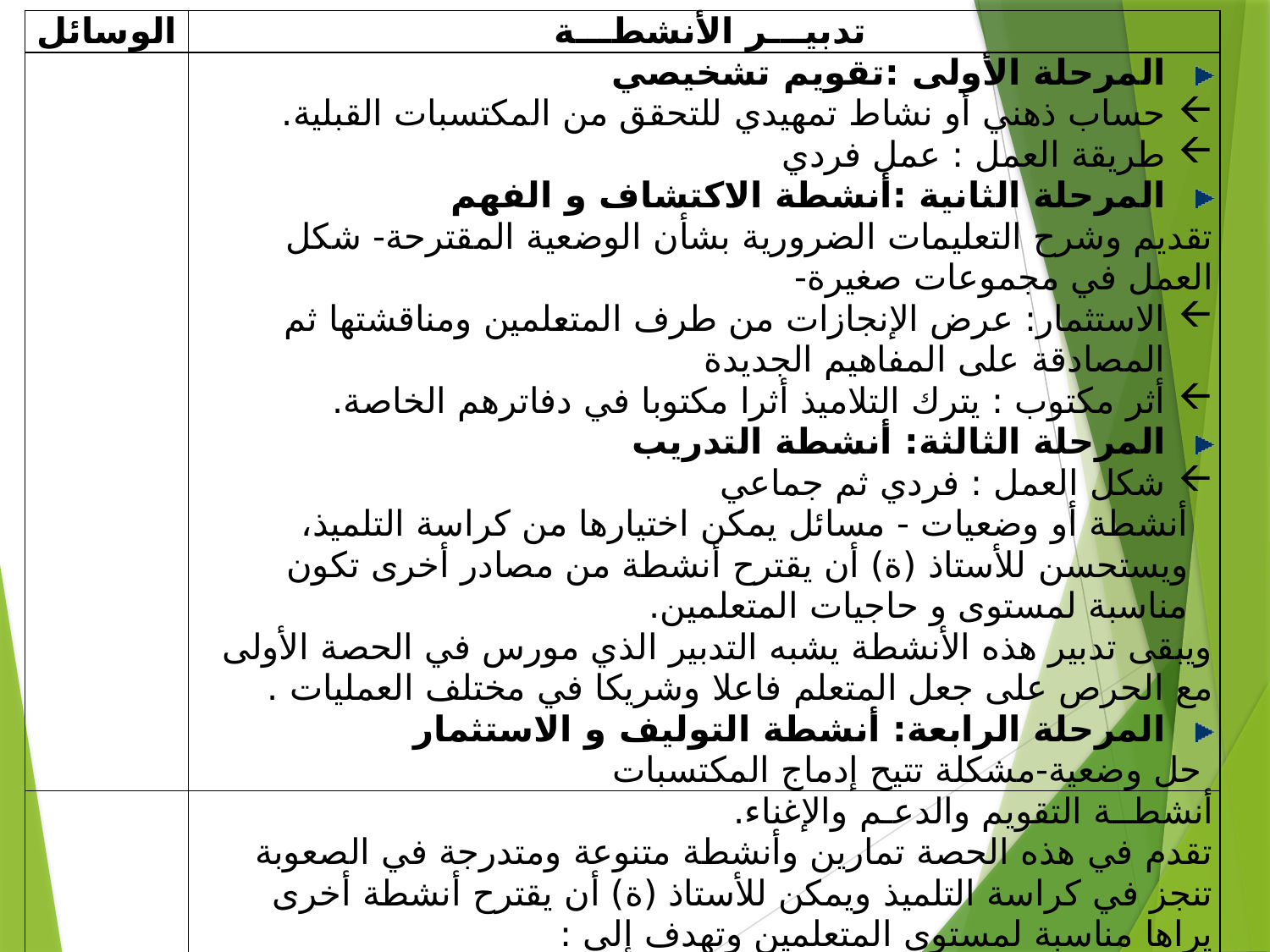

| الوسائل | تدبيـــر الأنشطـــة |
| --- | --- |
|  | المرحلة الأولى :تقويم تشخيصي حساب ذهني أو نشاط تمهيدي للتحقق من المكتسبات القبلية. طريقة العمل : عمل فردي المرحلة الثانية :أنشطة الاكتشاف و الفهم تقديم وشرح التعليمات الضرورية بشأن الوضعية المقترحة- شكل العمل في مجموعات صغيرة- الاستثمار: عرض الإنجازات من طرف المتعلمين ومناقشتها ثم المصادقة على المفاهيم الجديدة أثر مكتوب : يترك التلاميذ أثرا مكتوبا في دفاترهم الخاصة. المرحلة الثالثة: أنشطة التدريب شكل العمل : فردي ثم جماعي أنشطة أو وضعيات - مسائل يمكن اختيارها من كراسة التلميذ، ويستحسن للأستاذ (ة) أن يقترح أنشطة من مصادر أخرى تكون مناسبة لمستوى و حاجيات المتعلمين. ويبقى تدبير هذه الأنشطة يشبه التدبير الذي مورس في الحصة الأولى مع الحرص على جعل المتعلم فاعلا وشريكا في مختلف العمليات . المرحلة الرابعة: أنشطة التوليف و الاستثمار حل وضعية-مشكلة تتيح إدماج المكتسبات |
|  | أنشطــة التقويم والدعـم والإغناء. تقدم في هذه الحصة تمارين وأنشطة متنوعة ومتدرجة في الصعوبة تنجز في كراسة التلميذ ويمكن للأستاذ (ة) أن يقترح أنشطة أخرى يراها مناسبة لمستوى المتعلمين وتهدف إلى : تقويم التعلمات والوقوف على مواطن الضعف ثم دعم مكتسبات المتعلمين وسد ثغرات التعلم. تذليل بعض الصعوبات المفاهيمية. |
| ملاحظات | يدون فيها الأستاذ ملاحظاته حول مدى تحقيق أهداف الدرس واقتراحات للتحسين والتحيين. |